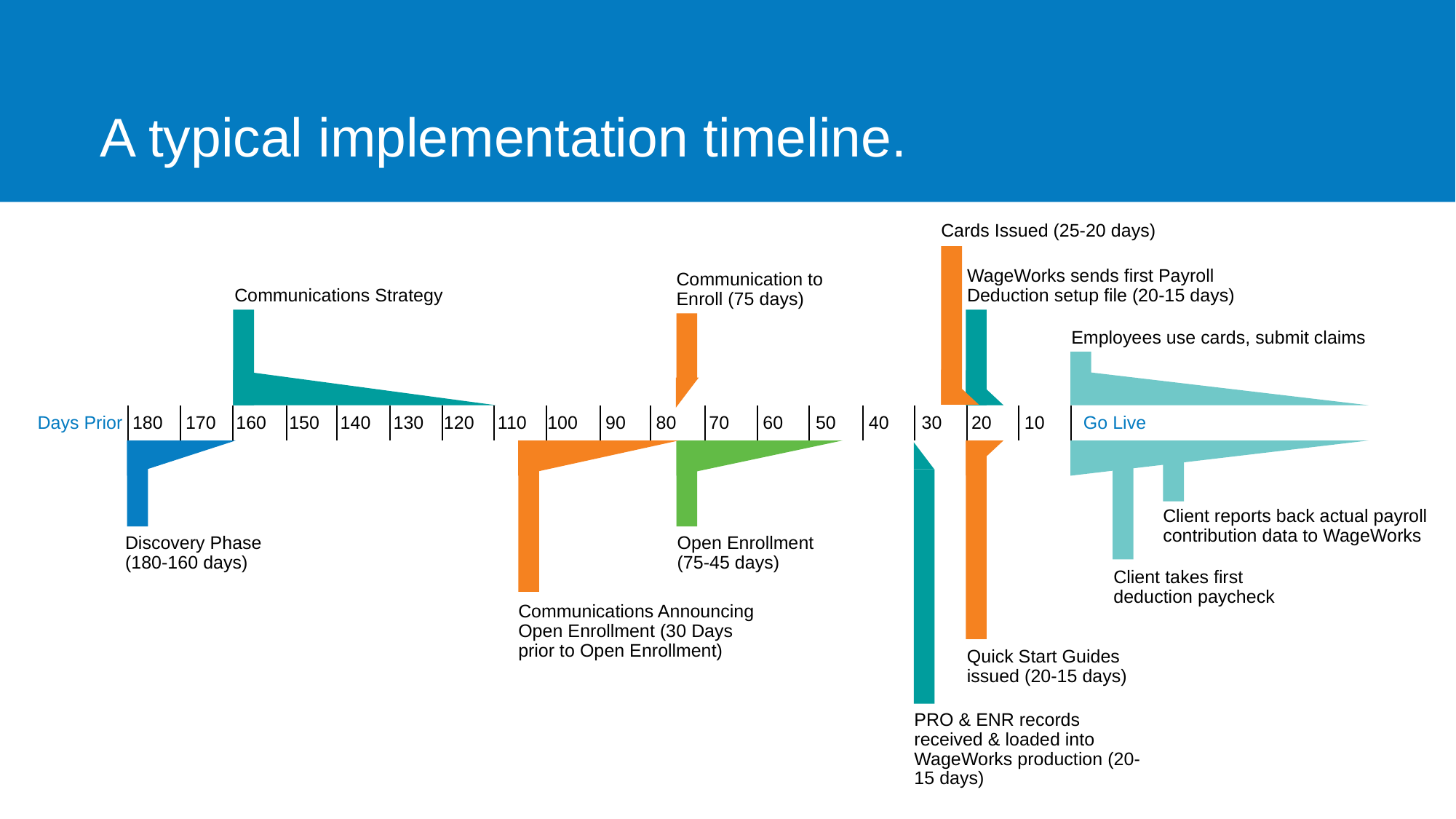

# A typical implementation timeline.
Cards Issued (25-20 days)

WageWorks sends first Payroll Deduction setup file (20-15 days)
Communication to Enroll (75 days)
Communications Strategy

Employees use cards, submit claims

Days Prior
180
170
160
150
140
130
120
110
100
90
80
70
60
50
40
30
20
10
Go Live

Client reports back actual payroll contribution data to WageWorks
Discovery Phase
(180-160 days)
Open Enrollment
(75-45 days)
Client takes first deduction paycheck
Communications Announcing Open Enrollment (30 Days prior to Open Enrollment)
Quick Start Guides issued (20-15 days)
PRO & ENR records received & loaded into WageWorks production (20-15 days)